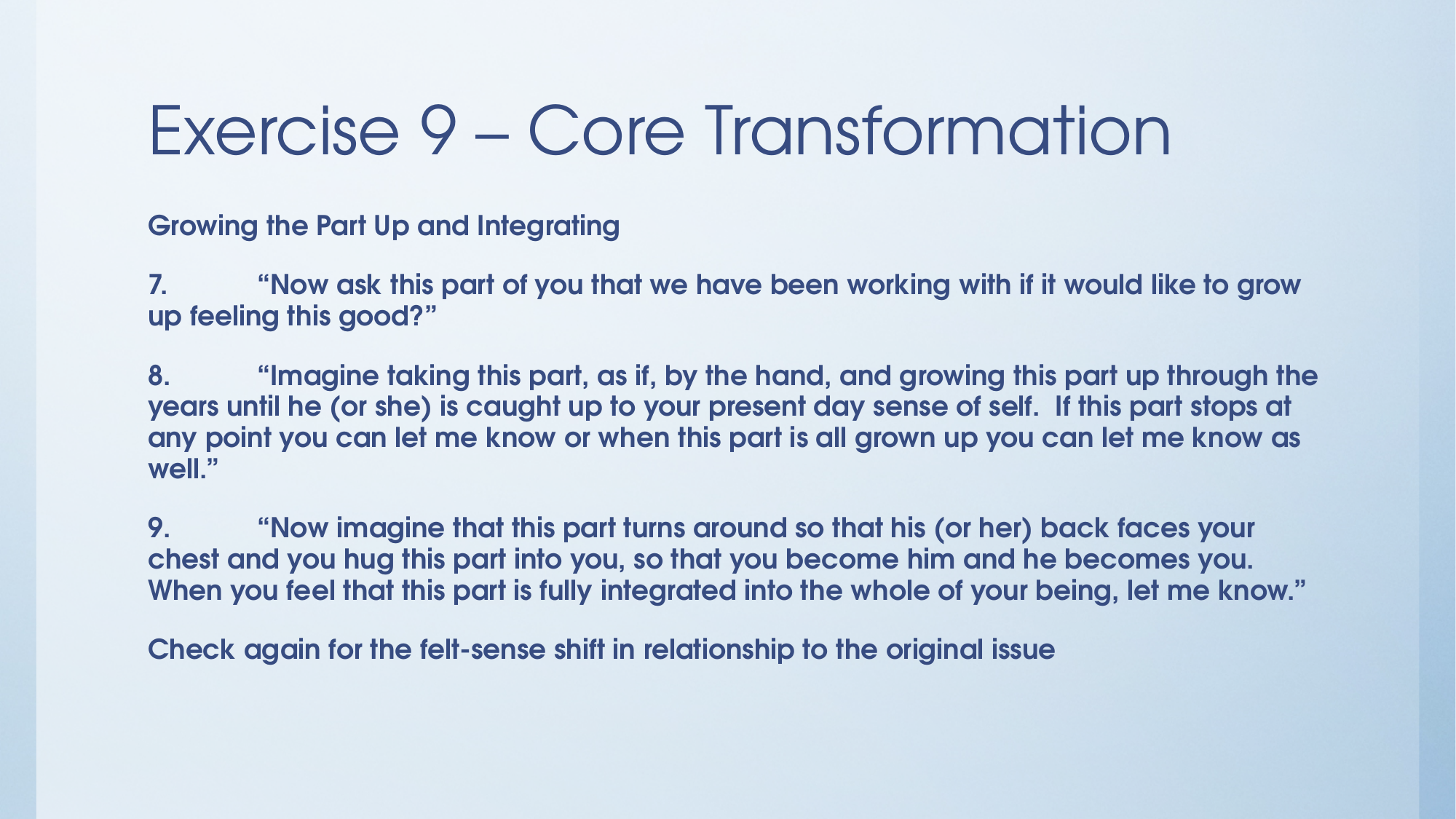

# Exercise 9 – Core Transformation
Growing the Part Up and Integrating
7.	“Now ask this part of you that we have been working with if it would like to grow up feeling this good?”
8.	“Imagine taking this part, as if, by the hand, and growing this part up through the years until he (or she) is caught up to your present day sense of self.  If this part stops at any point you can let me know or when this part is all grown up you can let me know as well.”
9.	“Now imagine that this part turns around so that his (or her) back faces your chest and you hug this part into you, so that you become him and he becomes you.  When you feel that this part is fully integrated into the whole of your being, let me know.”
Check again for the felt-sense shift in relationship to the original issue